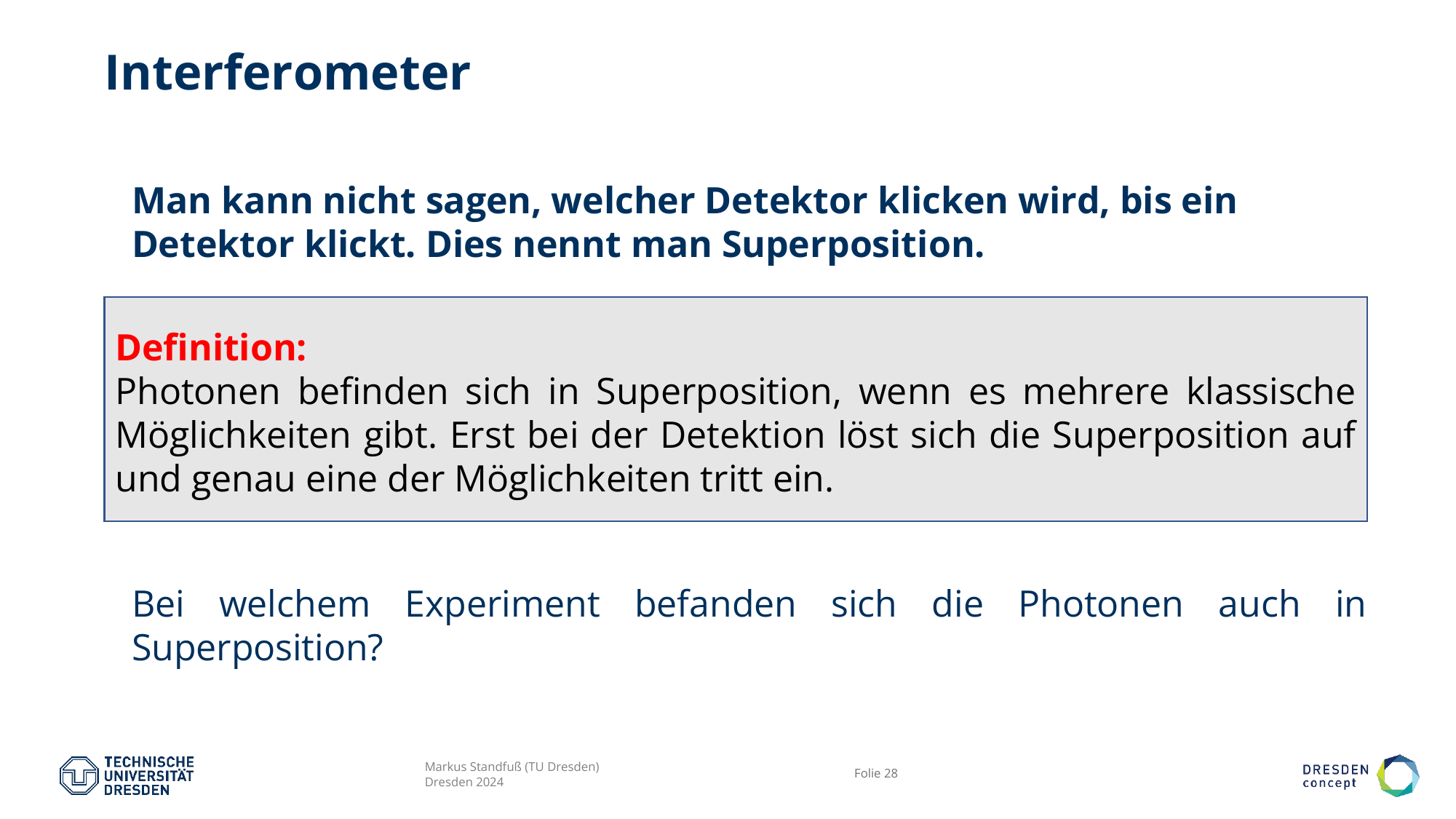

# Interferometer
Man kann nicht sagen, welcher Detektor klicken wird, bis ein Detektor klickt. Dies nennt man Superposition.

Bei welchem Experiment befanden sich die Photonen auch in Superposition?

Definition:
Photonen befinden sich in Superposition, wenn es mehrere klassische Möglichkeiten gibt. Erst bei der Detektion löst sich die Superposition auf und genau eine der Möglichkeiten tritt ein.